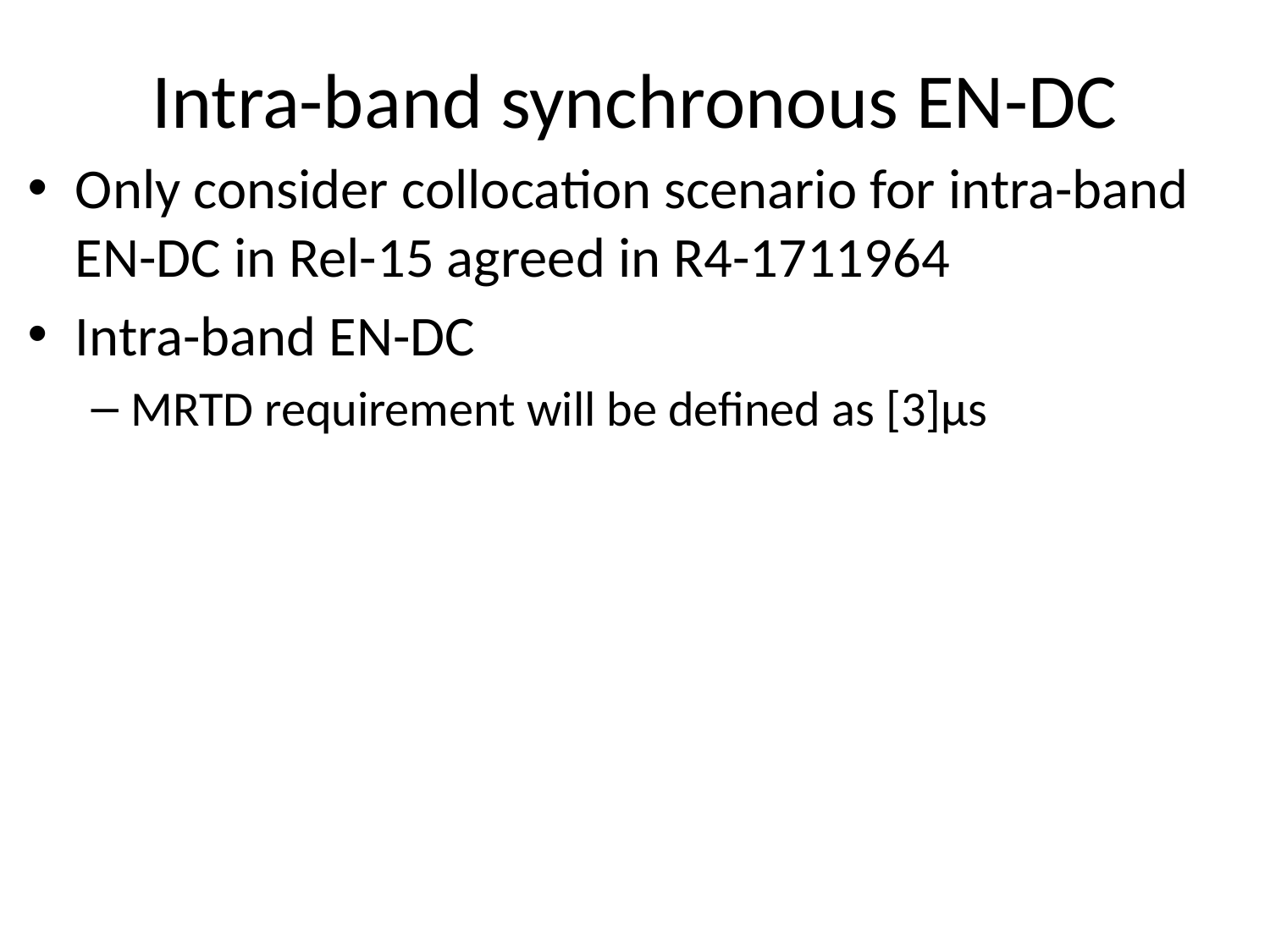

# Intra-band synchronous EN-DC
Only consider collocation scenario for intra-band EN-DC in Rel-15 agreed in R4-1711964
Intra-band EN-DC
MRTD requirement will be defined as [3]µs